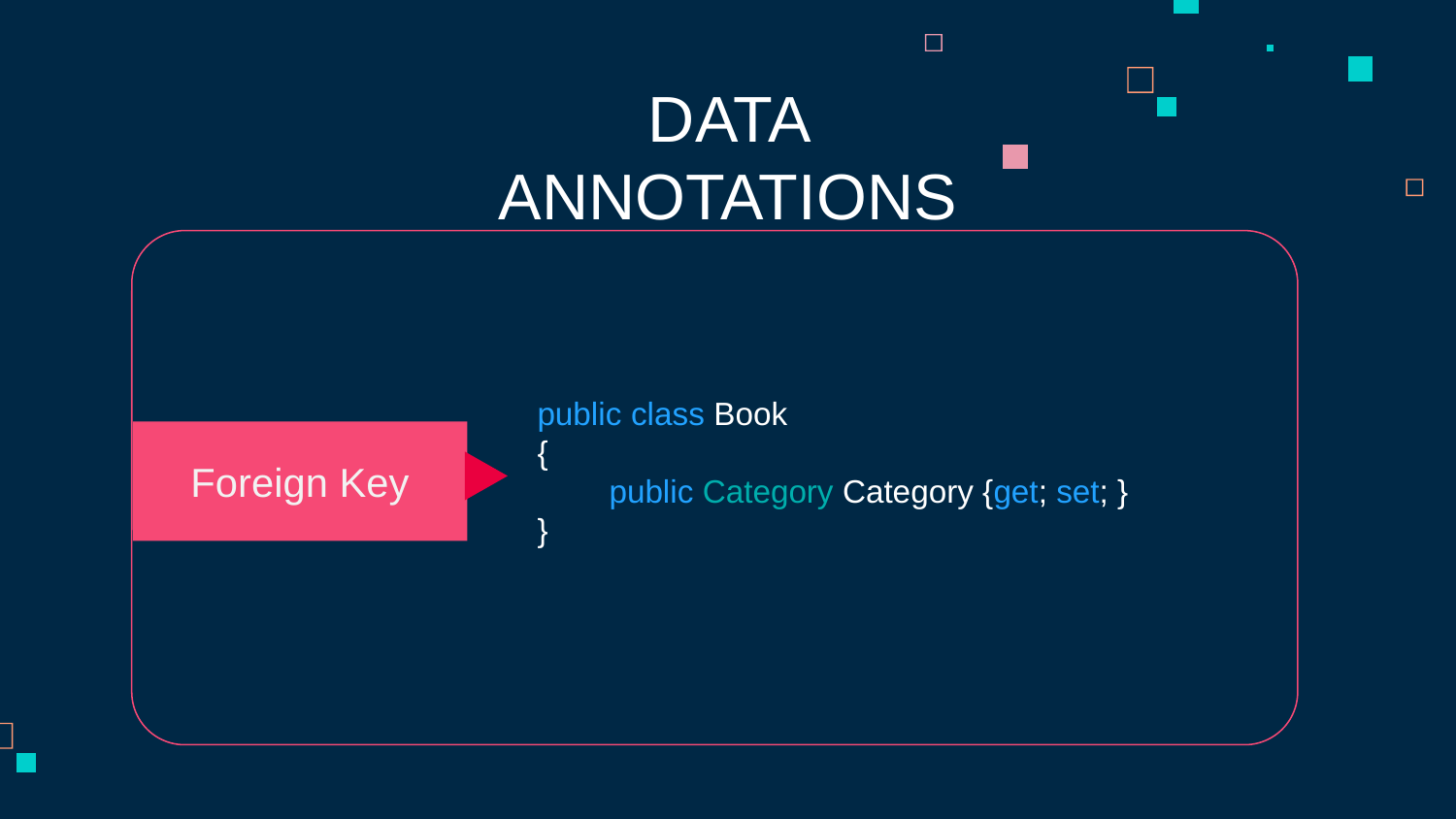

DATA ANNOTATIONS

public class Book
{
        public Category Category {get; set; }
}
Foreign Key